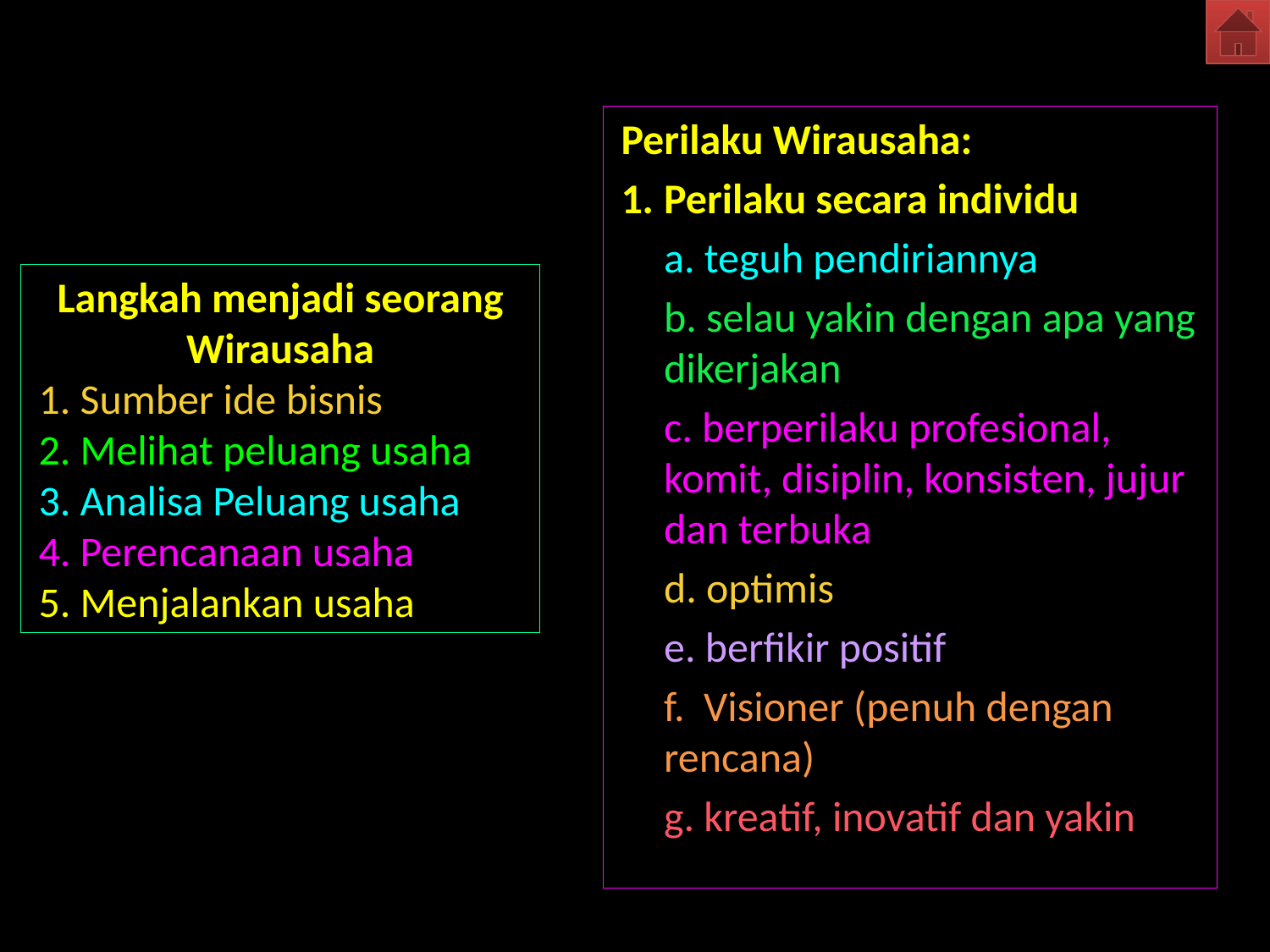

Perilaku Wirausaha:
Perilaku secara individu
	a. teguh pendiriannya
	b. selau yakin dengan apa yang dikerjakan
	c. berperilaku profesional, komit, disiplin, konsisten, jujur dan terbuka
	d. optimis
	e. berfikir positif
	f.  Visioner (penuh dengan rencana)
	g. kreatif, inovatif dan yakin

Langkah menjadi seorang Wirausaha
1. Sumber ide bisnis
2. Melihat peluang usaha
3. Analisa Peluang usaha
4. Perencanaan usaha
5. Menjalankan usaha